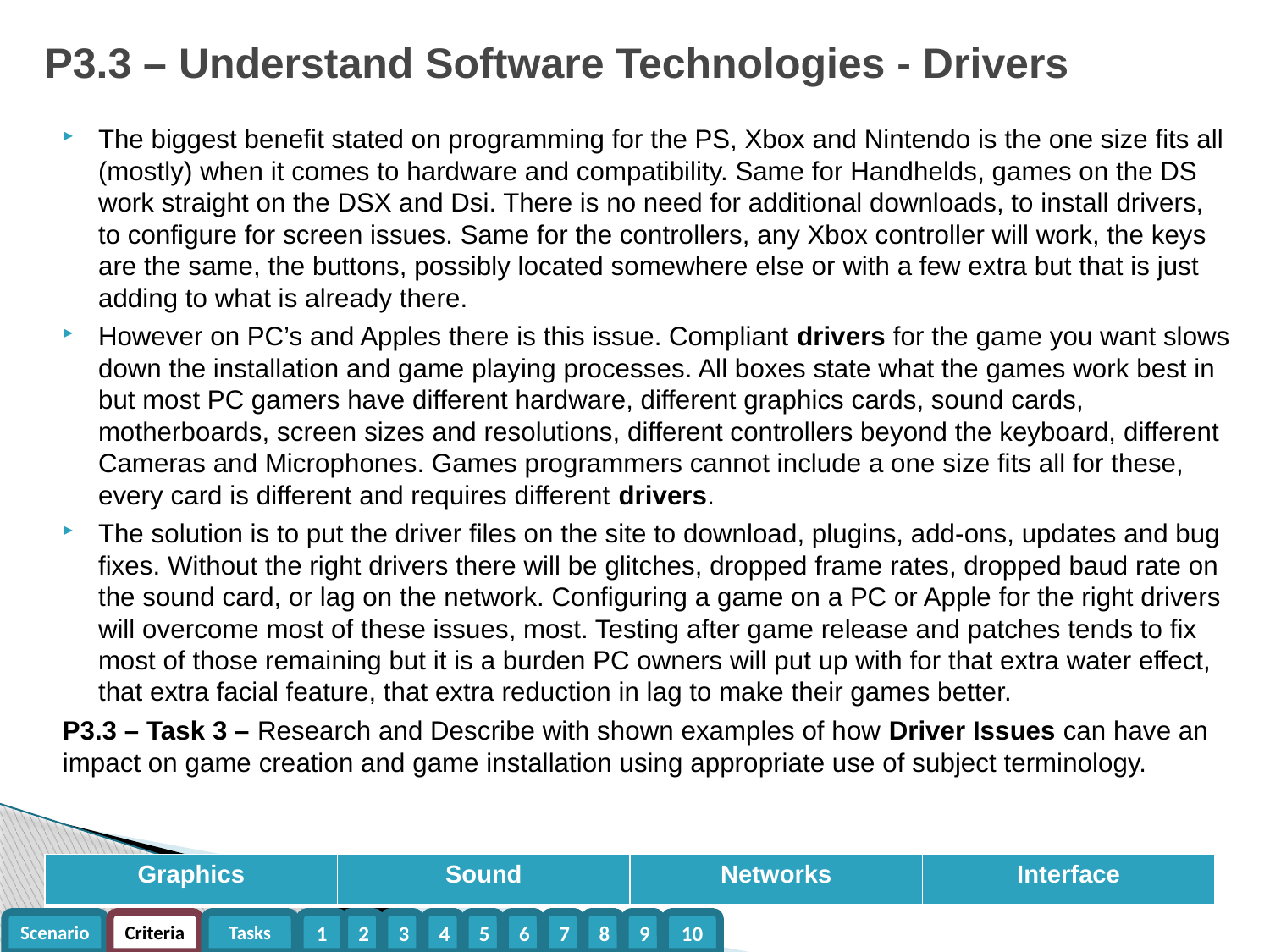

# P3.3 – Understand Software Technologies - Drivers
The biggest benefit stated on programming for the PS, Xbox and Nintendo is the one size fits all (mostly) when it comes to hardware and compatibility. Same for Handhelds, games on the DS work straight on the DSX and Dsi. There is no need for additional downloads, to install drivers, to configure for screen issues. Same for the controllers, any Xbox controller will work, the keys are the same, the buttons, possibly located somewhere else or with a few extra but that is just adding to what is already there.
However on PC’s and Apples there is this issue. Compliant drivers for the game you want slows down the installation and game playing processes. All boxes state what the games work best in but most PC gamers have different hardware, different graphics cards, sound cards, motherboards, screen sizes and resolutions, different controllers beyond the keyboard, different Cameras and Microphones. Games programmers cannot include a one size fits all for these, every card is different and requires different drivers.
The solution is to put the driver files on the site to download, plugins, add-ons, updates and bug fixes. Without the right drivers there will be glitches, dropped frame rates, dropped baud rate on the sound card, or lag on the network. Configuring a game on a PC or Apple for the right drivers will overcome most of these issues, most. Testing after game release and patches tends to fix most of those remaining but it is a burden PC owners will put up with for that extra water effect, that extra facial feature, that extra reduction in lag to make their games better.
P3.3 – Task 3 – Research and Describe with shown examples of how Driver Issues can have an impact on game creation and game installation using appropriate use of subject terminology.
| Graphics | Sound | Networks | Interface |
| --- | --- | --- | --- |